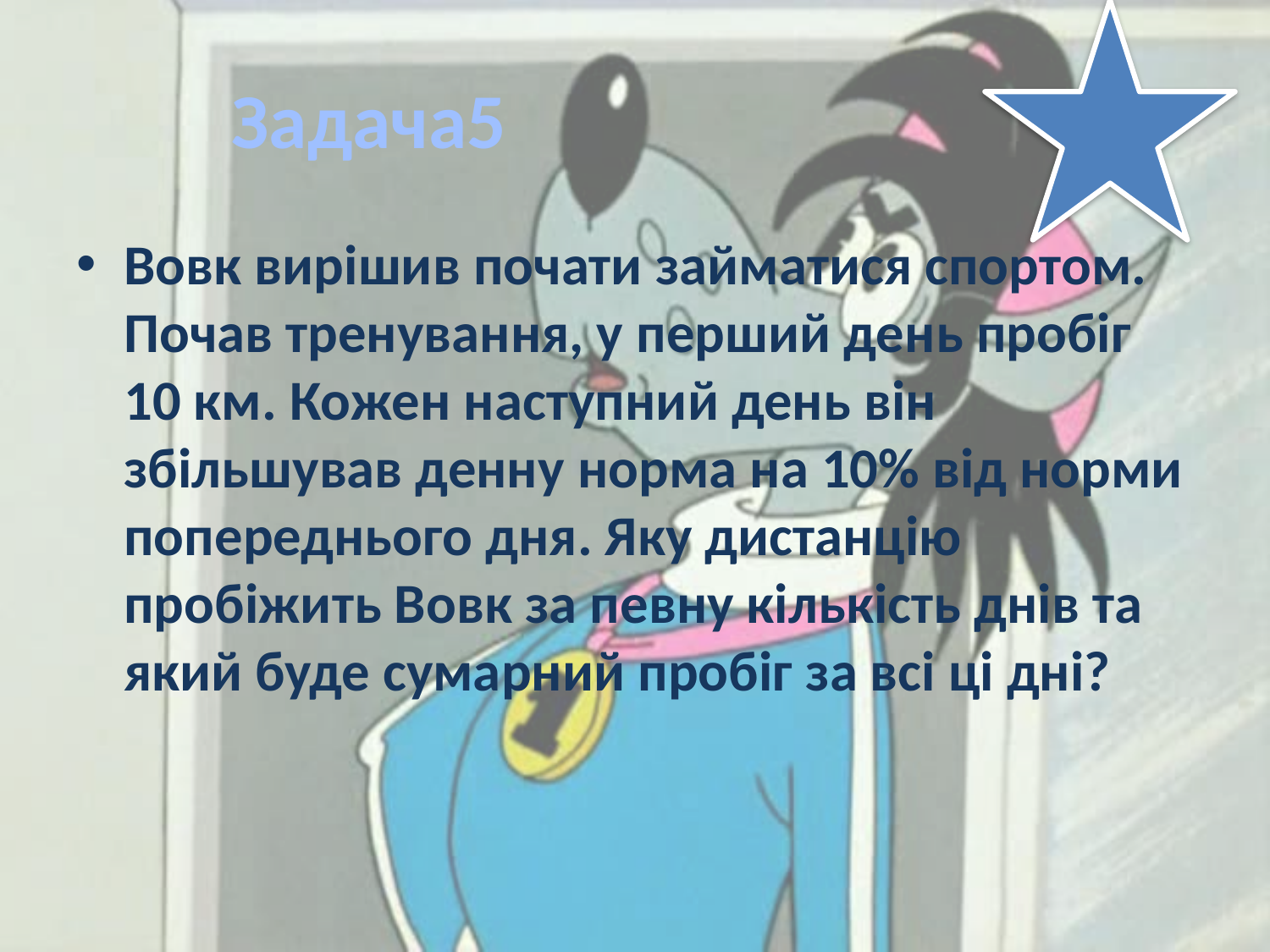

# Задача5
Вовк вирішив почати займатися спортом. Почав тренування, у перший день пробіг 10 км. Кожен наступний день він збільшував денну норма на 10% від норми попереднього дня. Яку дистанцію пробіжить Вовк за певну кількість днів та який буде сумарний пробіг за всі ці дні?